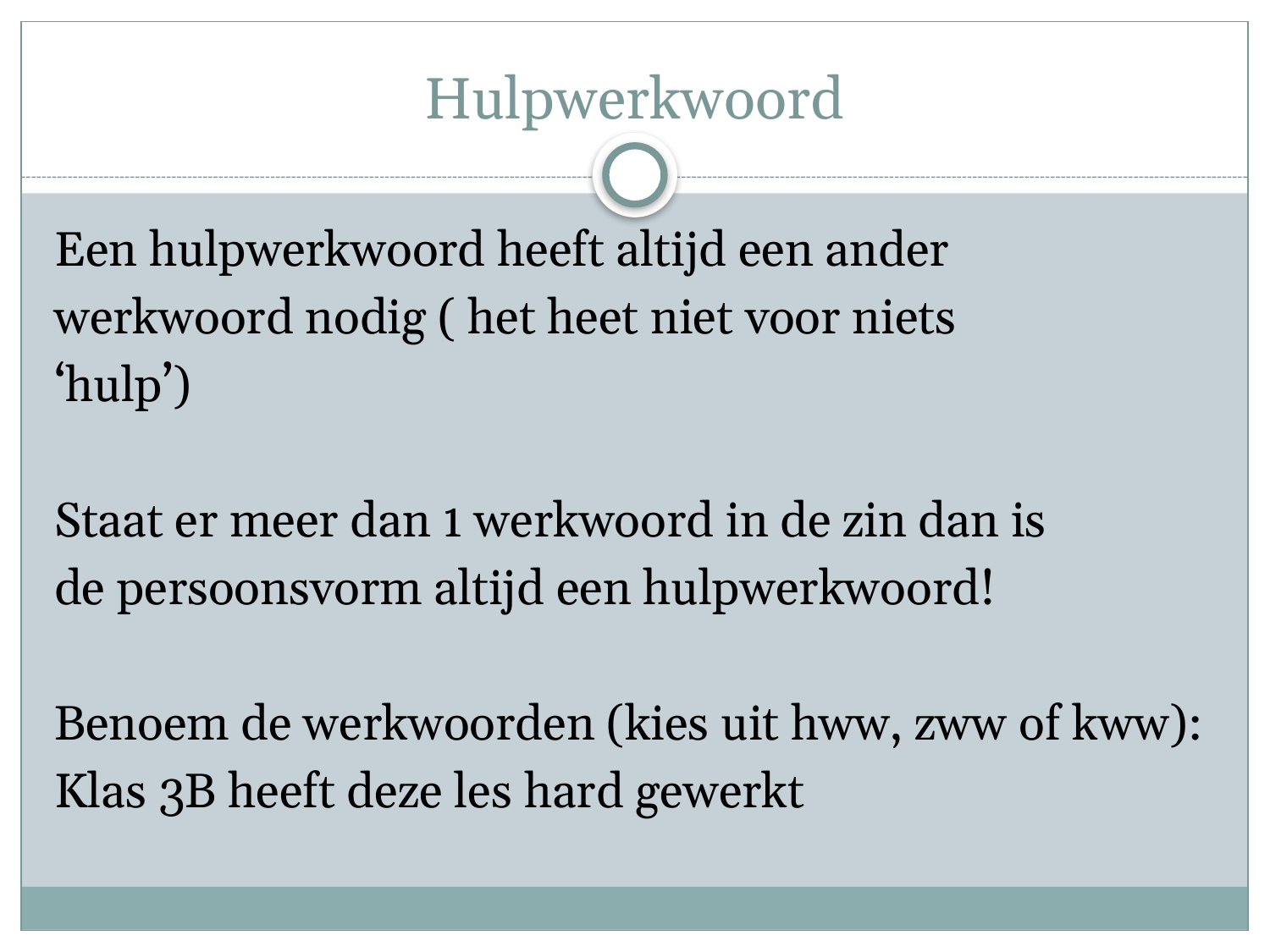

# Hulpwerkwoord
Een hulpwerkwoord heeft altijd een ander
werkwoord nodig ( het heet niet voor niets
‘hulp’)

Staat er meer dan 1 werkwoord in de zin dan is
de persoonsvorm altijd een hulpwerkwoord!

Benoem de werkwoorden (kies uit hww, zww of kww):
Klas 3B heeft deze les hard gewerkt